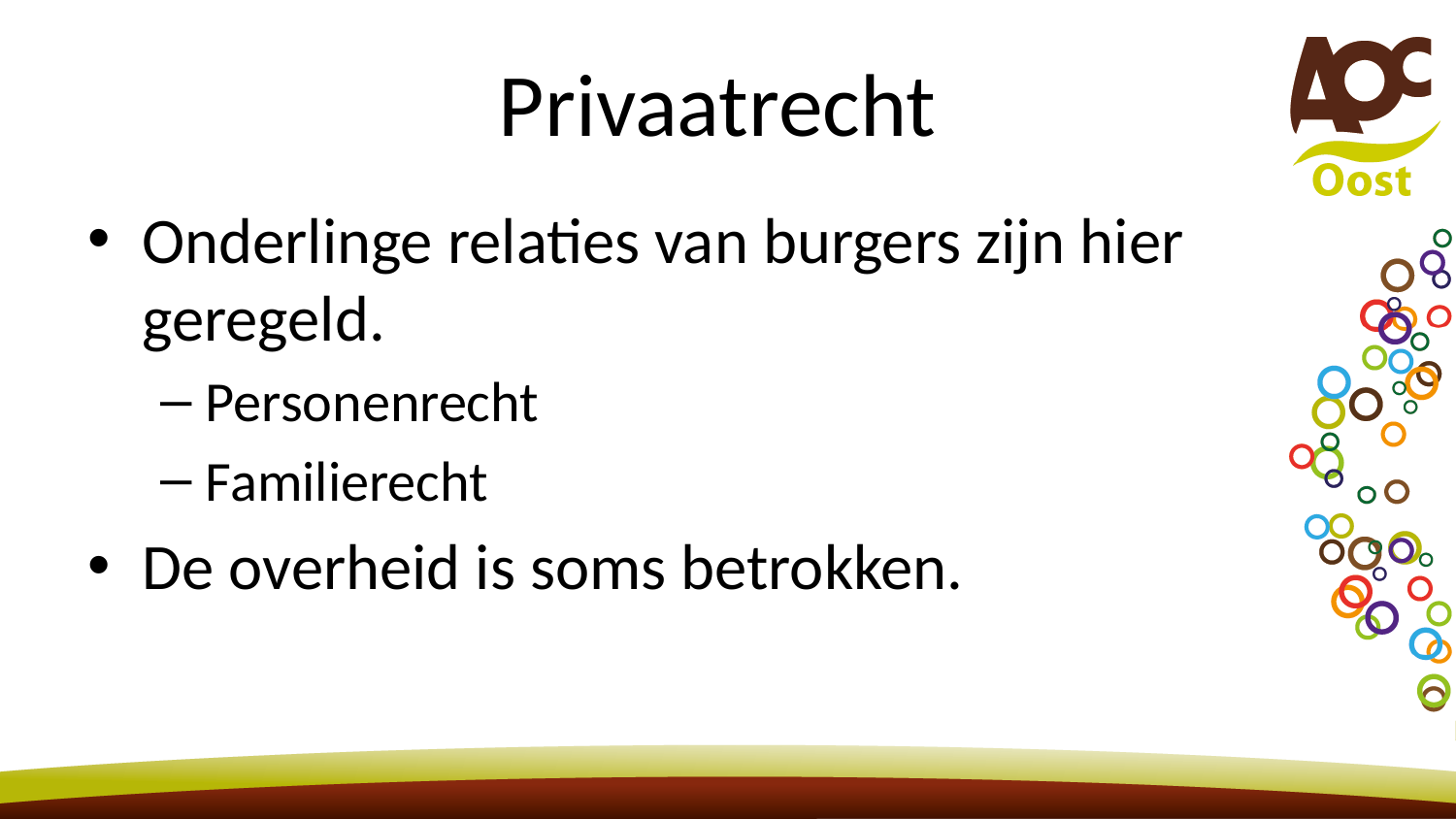

# Privaatrecht
Onderlinge relaties van burgers zijn hier geregeld.
Personenrecht
Familierecht
De overheid is soms betrokken.